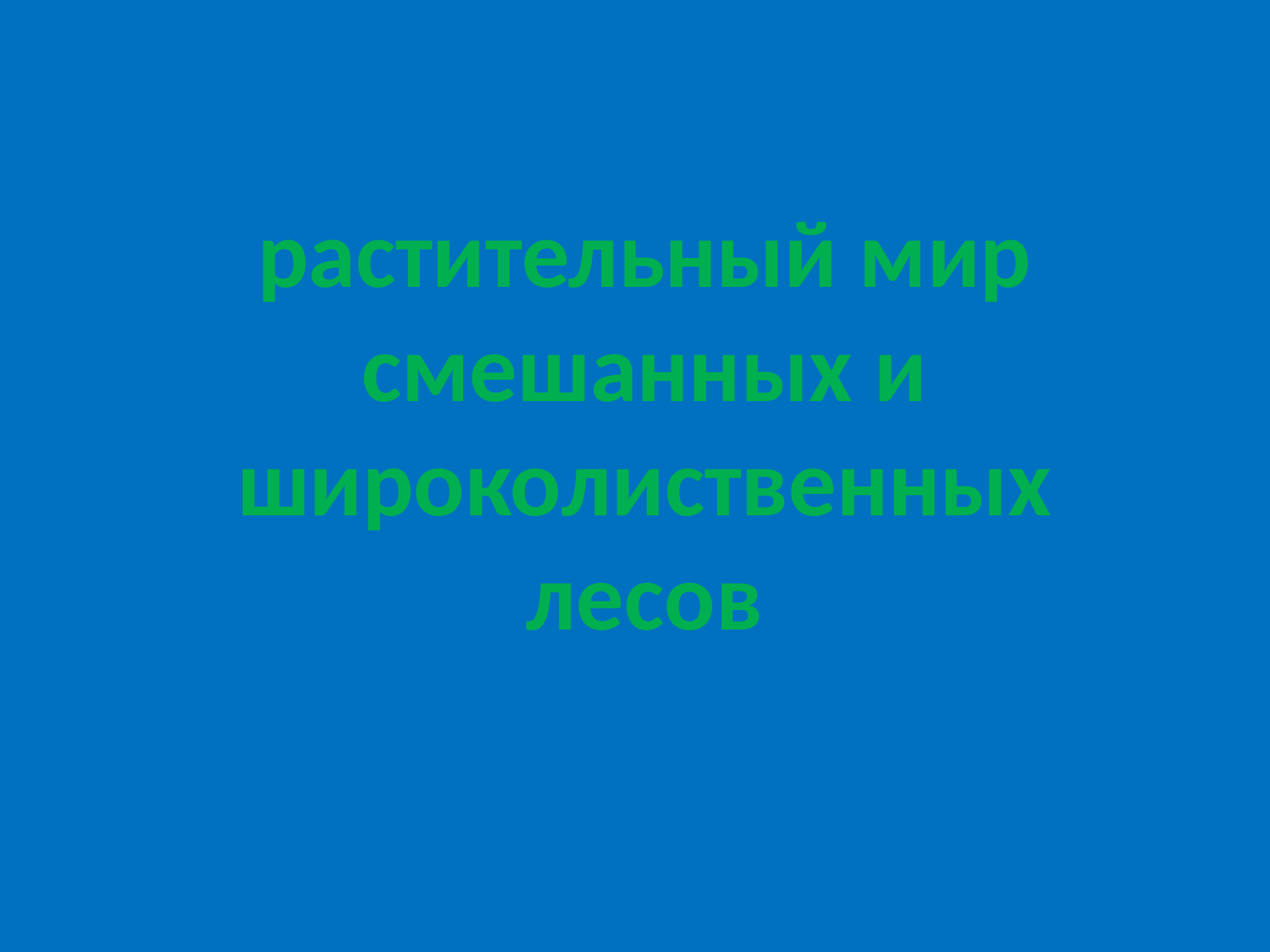

# растительный мир смешанных и широколиственных лесов